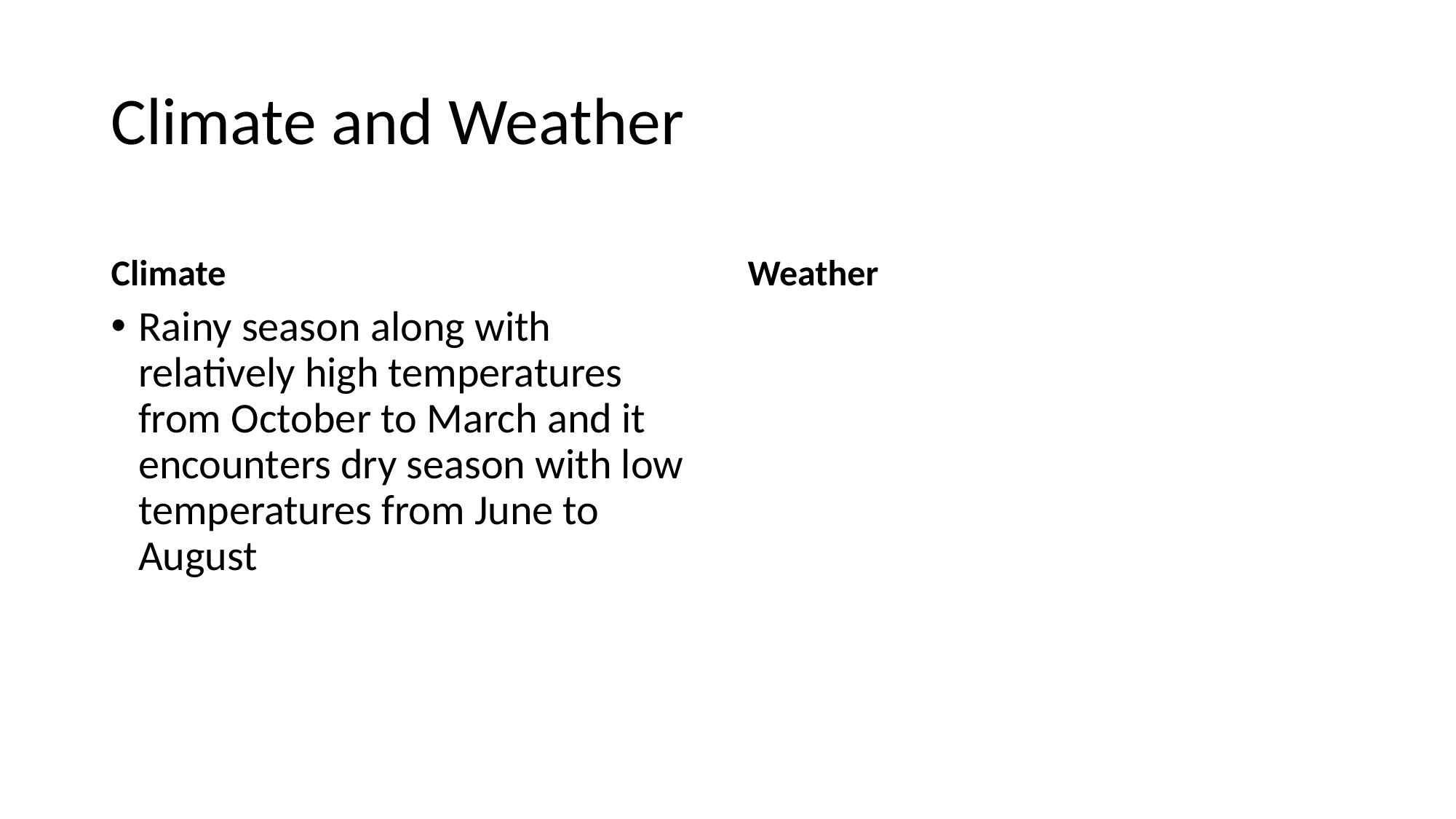

# Climate and Weather
Climate
Weather
Rainy season along with relatively high temperatures from October to March and it encounters dry season with low temperatures from June to August